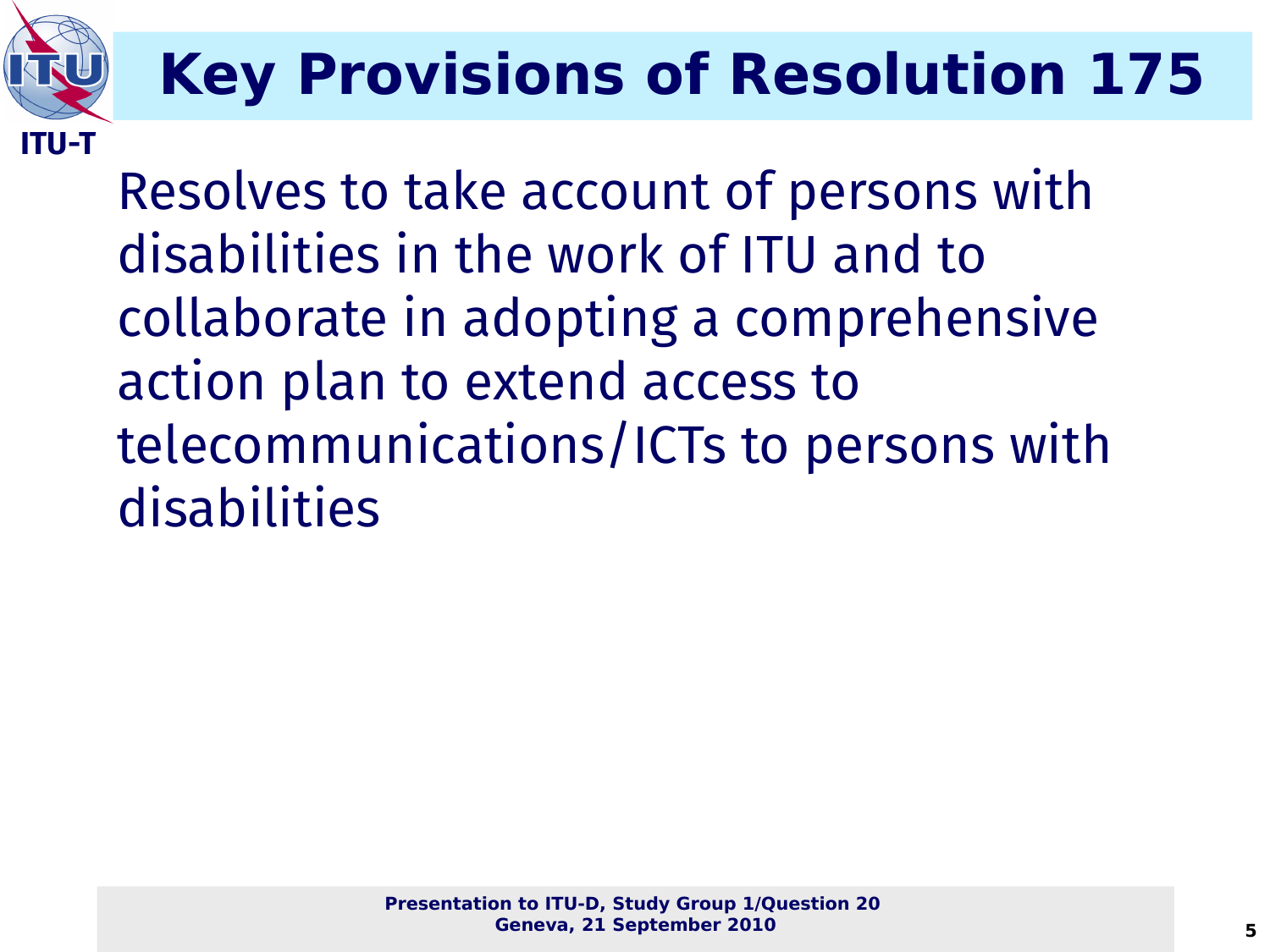

# Key Provisions of Resolution 175
Resolves to take account of persons with disabilities in the work of ITU and to collaborate in adopting a comprehensive action plan to extend access to telecommunications/ICTs to persons with disabilities
5